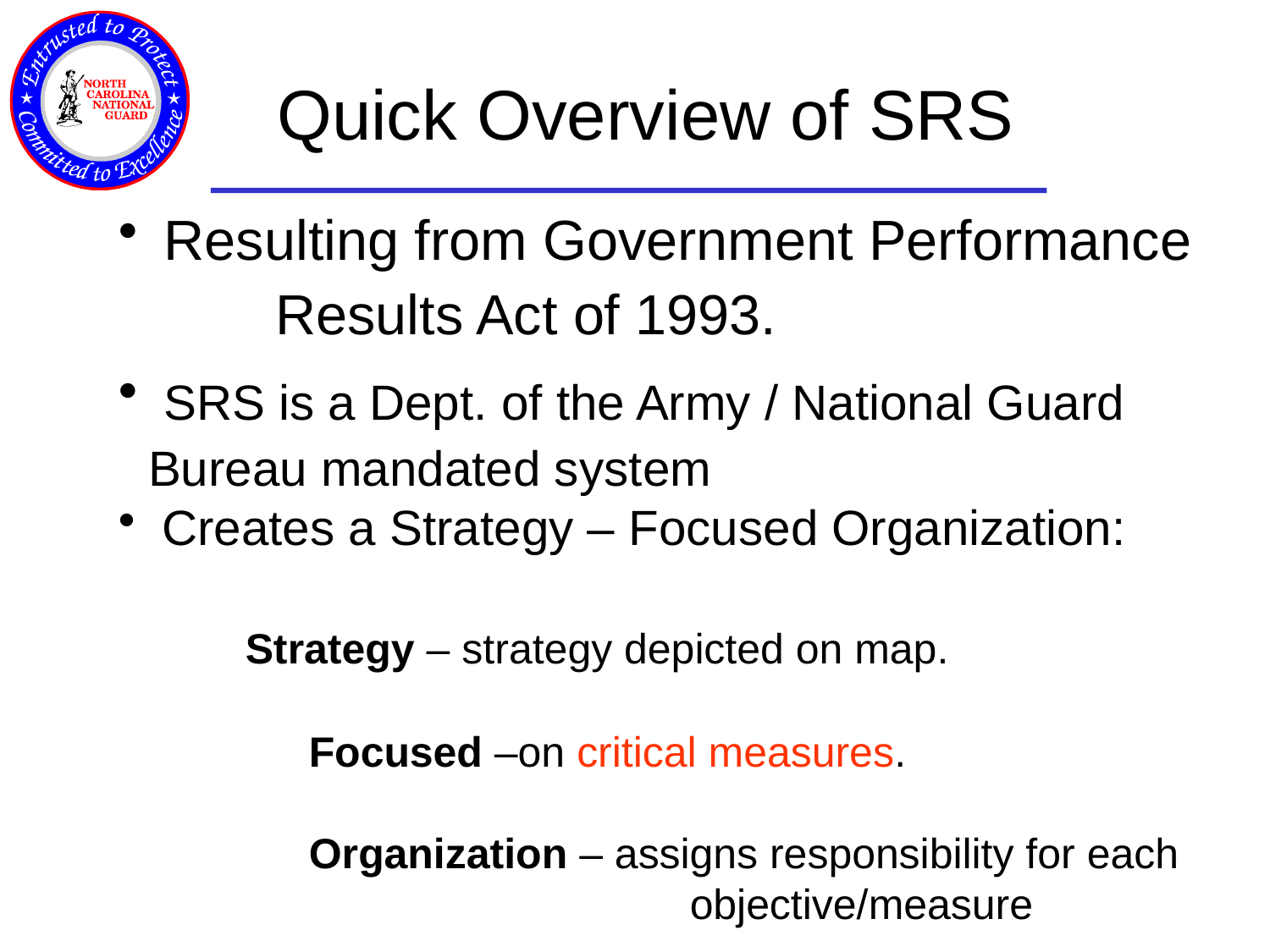

# Quick Overview of SRS
 Resulting from Government Performance 	Results Act of 1993.
 SRS is a Dept. of the Army / National Guard 	Bureau mandated system
 Creates a Strategy – Focused Organization:

 	Strategy – strategy depicted on map.

	Focused –on critical measures.

	Organization – assigns responsibility for each 					objective/measure